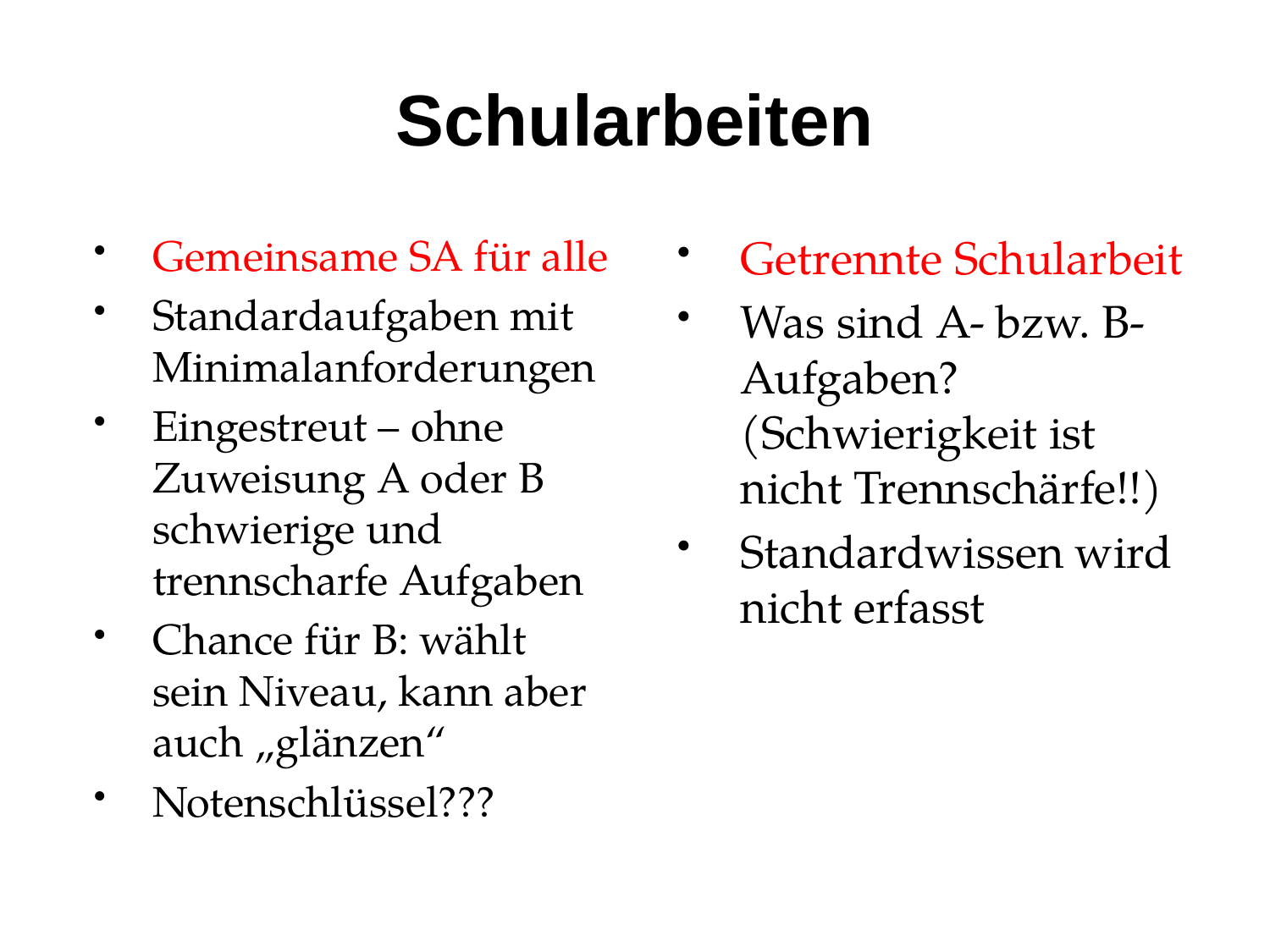

# Schularbeiten
Gemeinsame SA für alle
Standardaufgaben mit Minimalanforderungen
Eingestreut – ohne Zuweisung A oder B schwierige und trennscharfe Aufgaben
Chance für B: wählt sein Niveau, kann aber auch „glänzen“
Notenschlüssel???
Getrennte Schularbeit
Was sind A- bzw. B-Aufgaben?
(Schwierigkeit ist nicht Trennschärfe!!)
Standardwissen wird nicht erfasst